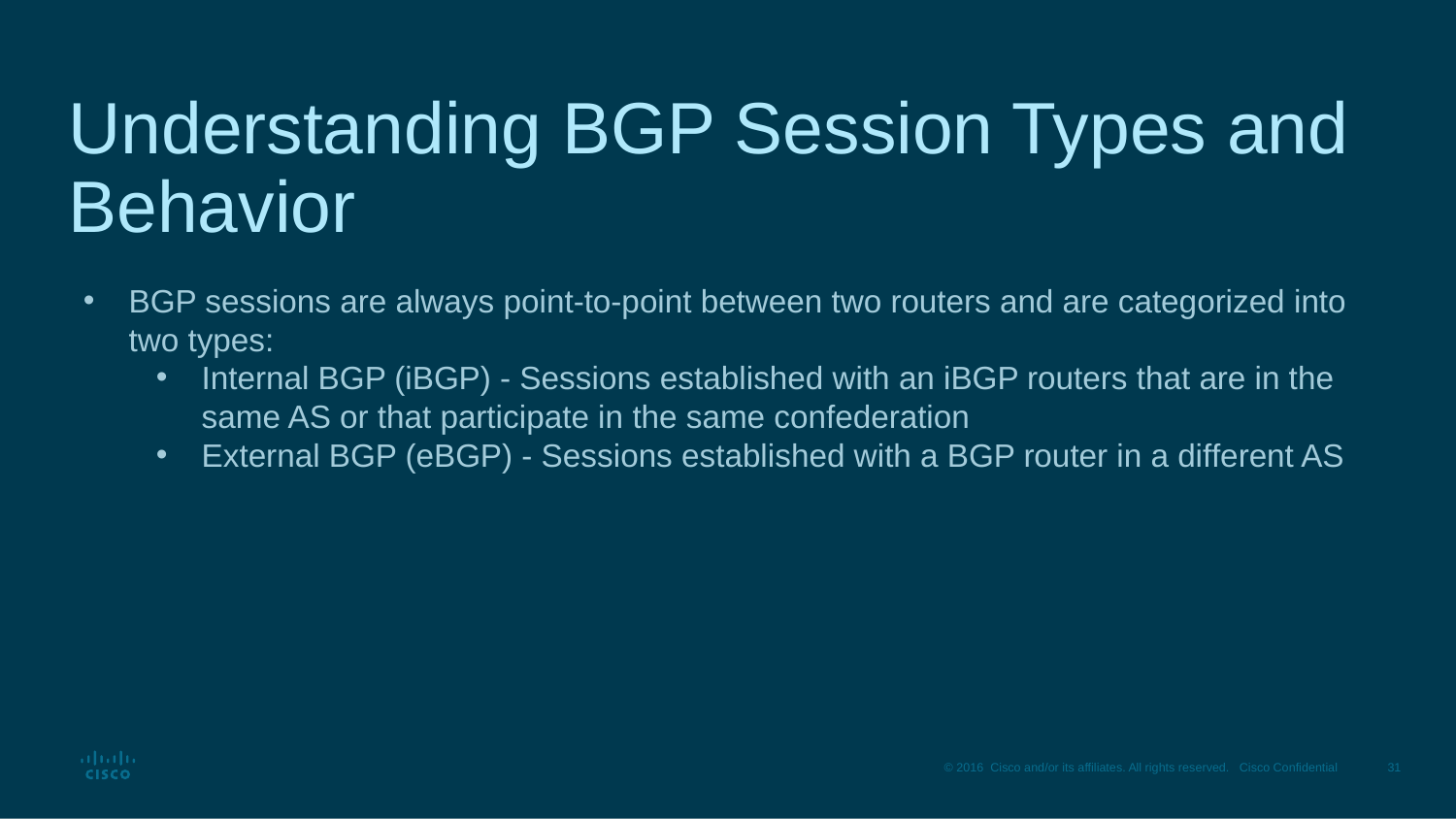

# Understanding BGP Session Types and Behavior
BGP sessions are always point-to-point between two routers and are categorized into two types:
Internal BGP (iBGP) - Sessions established with an iBGP routers that are in the same AS or that participate in the same confederation
External BGP (eBGP) - Sessions established with a BGP router in a different AS